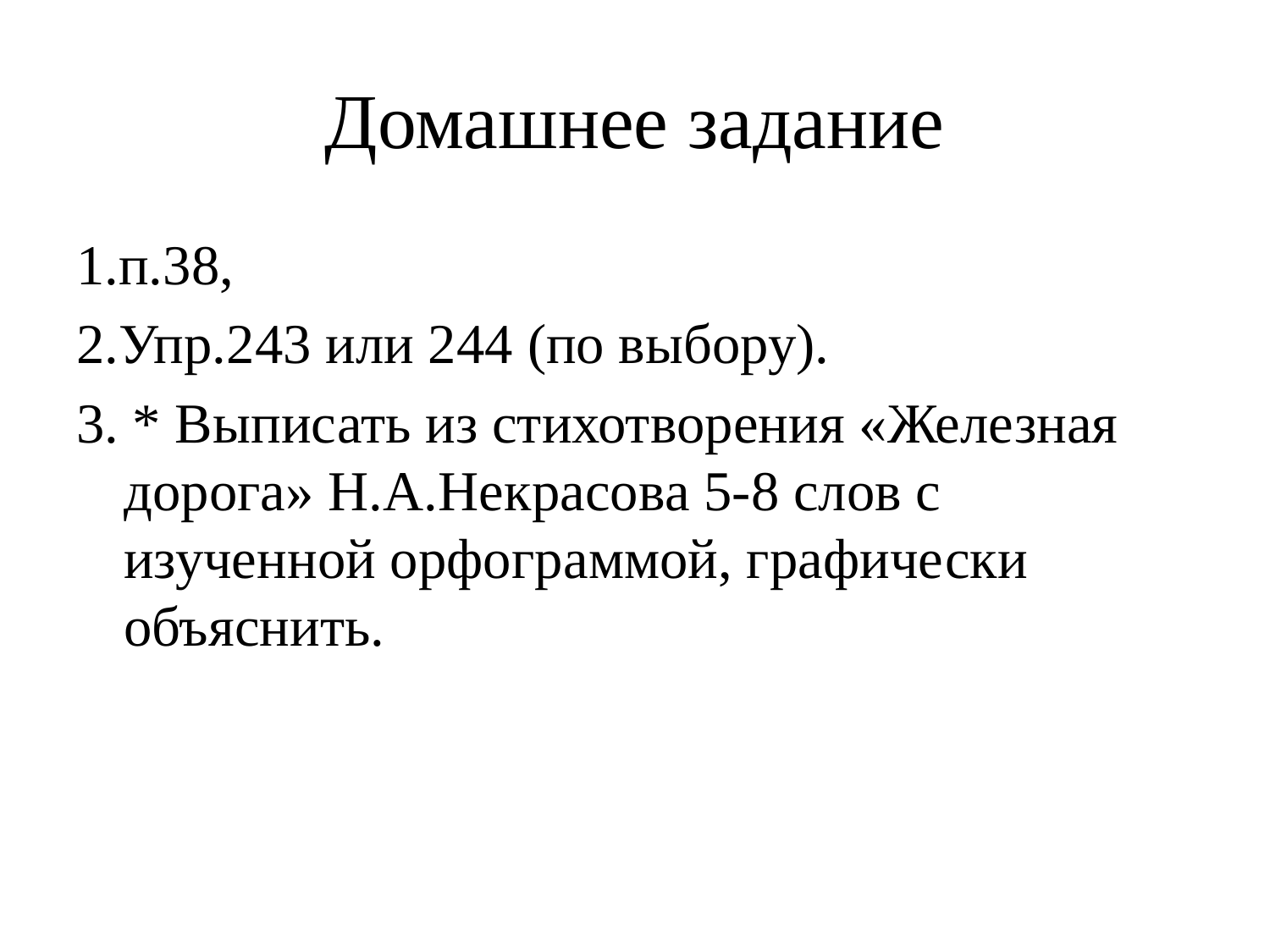

# Домашнее задание
1.п.38,
2.Упр.243 или 244 (по выбору).
3. * Выписать из стихотворения «Железная дорога» Н.А.Некрасова 5-8 слов с изученной орфограммой, графически объяснить.